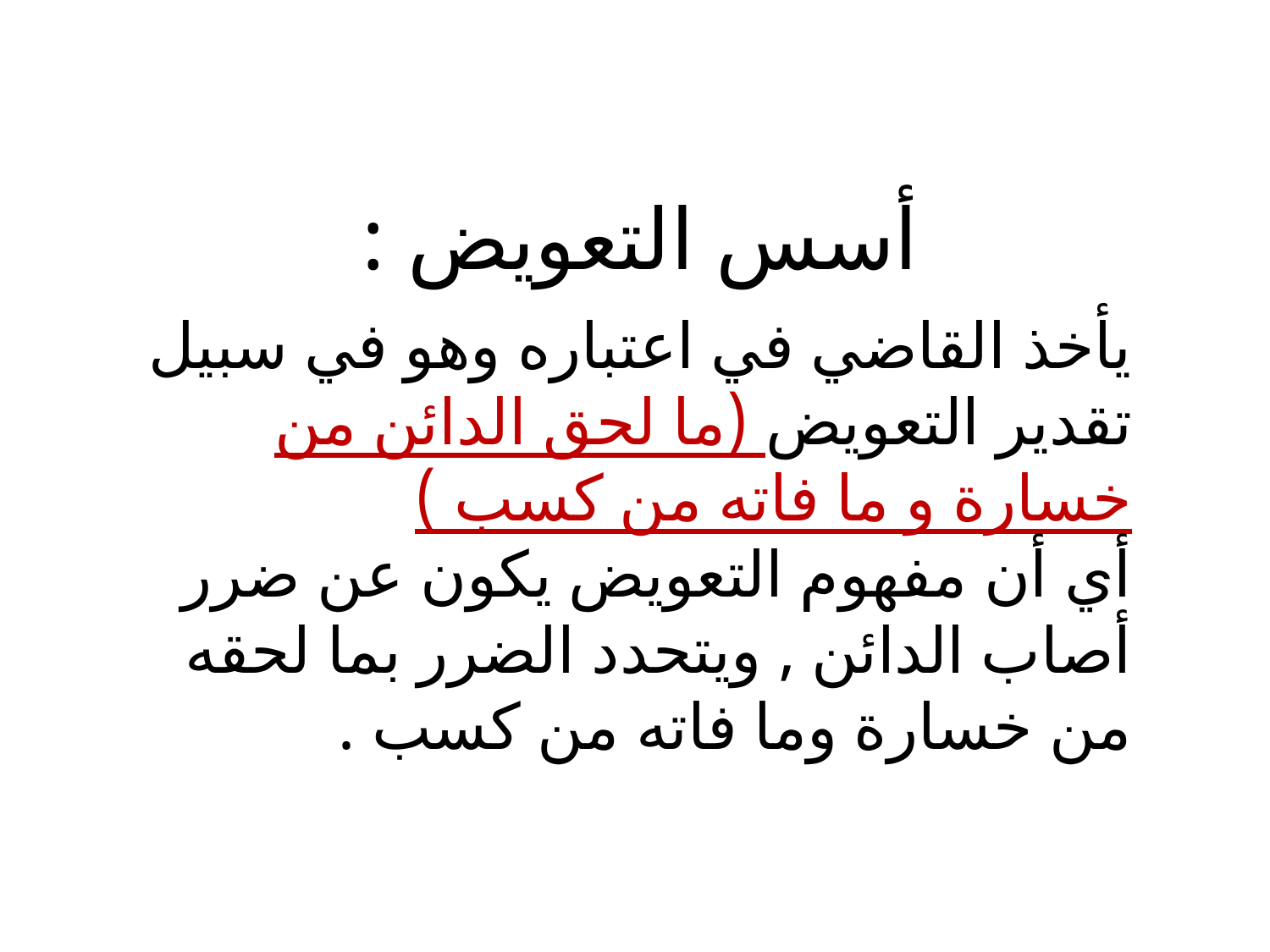

أسس التعويض :
يأخذ القاضي في اعتباره وهو في سبيل تقدير التعويض (ما لحق الدائن من خسارة و ما فاته من كسب )
أي أن مفهوم التعويض يكون عن ضرر أصاب الدائن , ويتحدد الضرر بما لحقه من خسارة وما فاته من كسب .